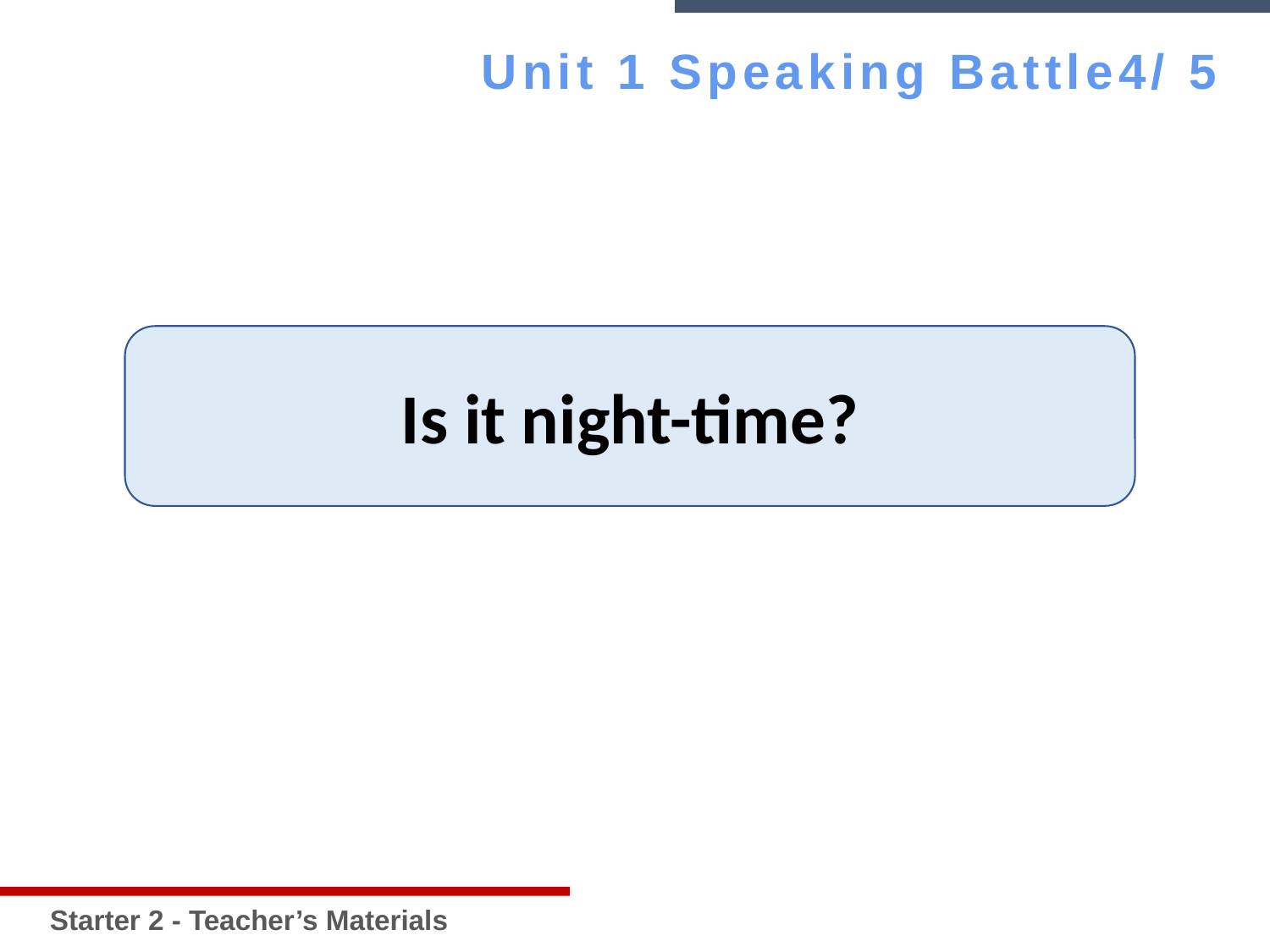

Starter 2 - Teacher’s Materials
Unit 1 Speaking Battle4/ 5
Is it night-time?